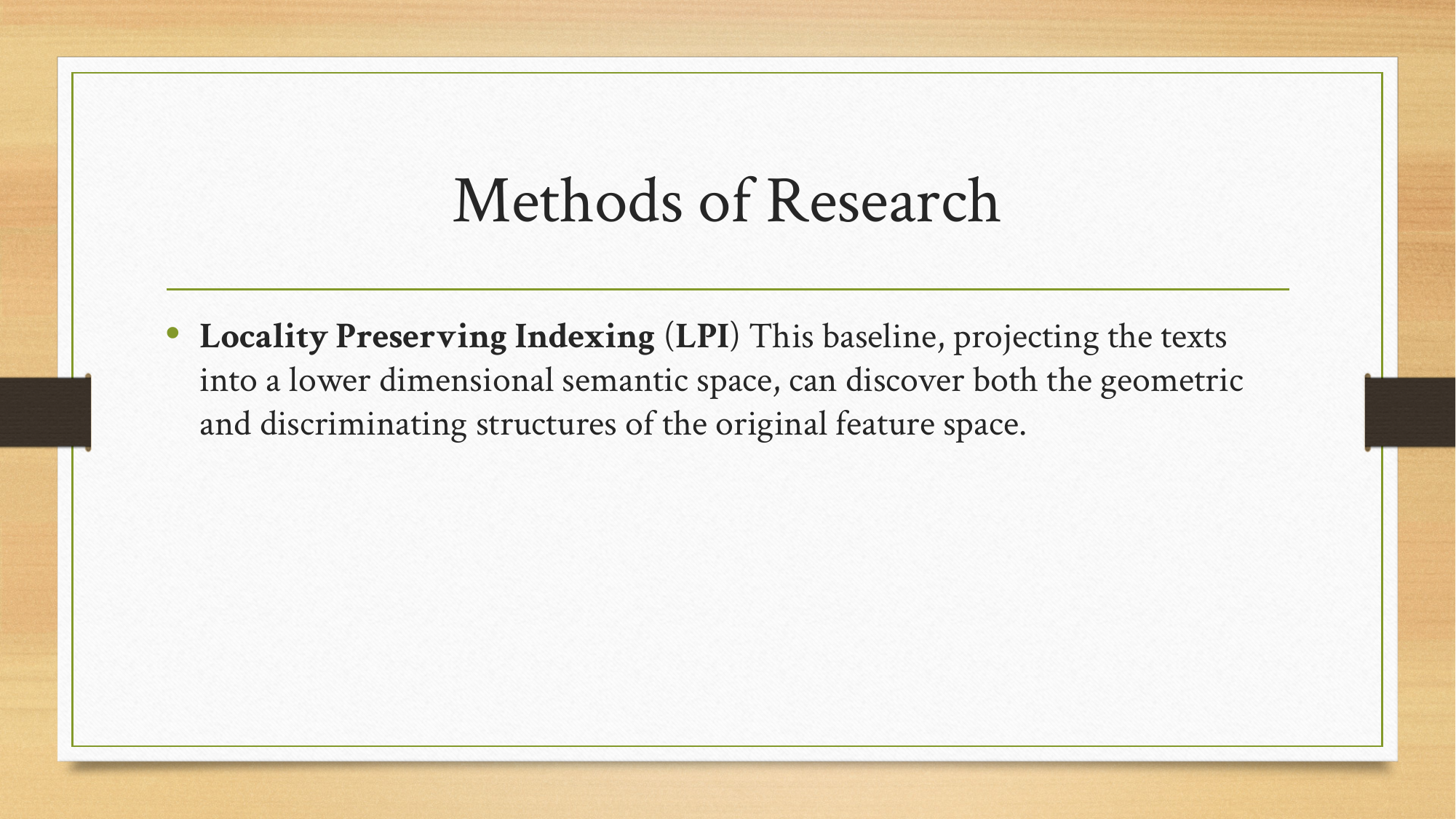

# Methods of Research
Locality Preserving Indexing (LPI) This baseline, projecting the texts into a lower dimensional semantic space, can discover both the geometric and discriminating structures of the original feature space.